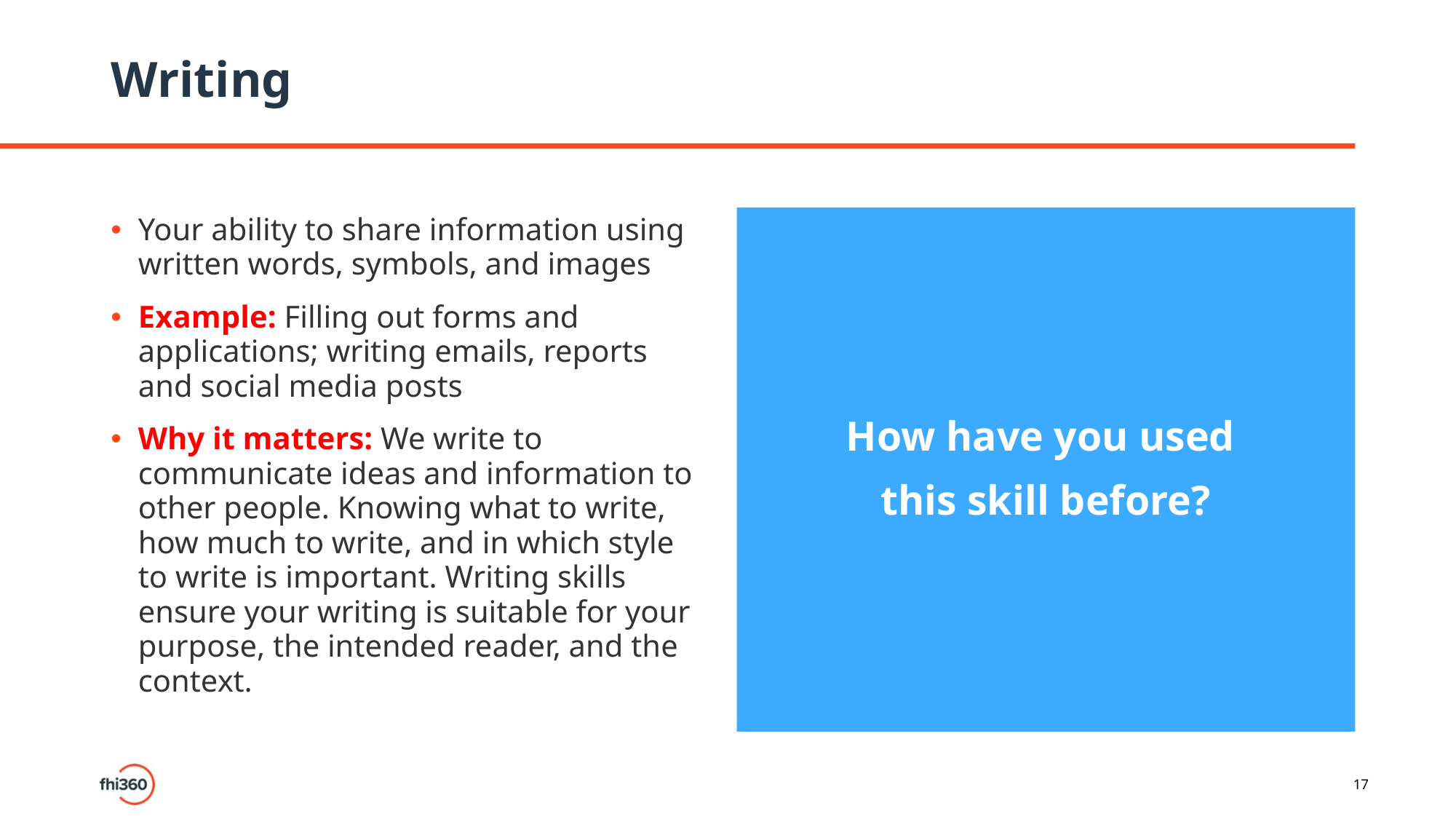

# Writing
Your ability to share information using written words, symbols, and images
Example: Filling out forms and applications; writing emails, reports and social media posts
Why it matters: We write to communicate ideas and information to other people. Knowing what to write, how much to write, and in which style to write is important. Writing skills ensure your writing is suitable for your purpose, the intended reader, and the context.
How have you used
this skill before?